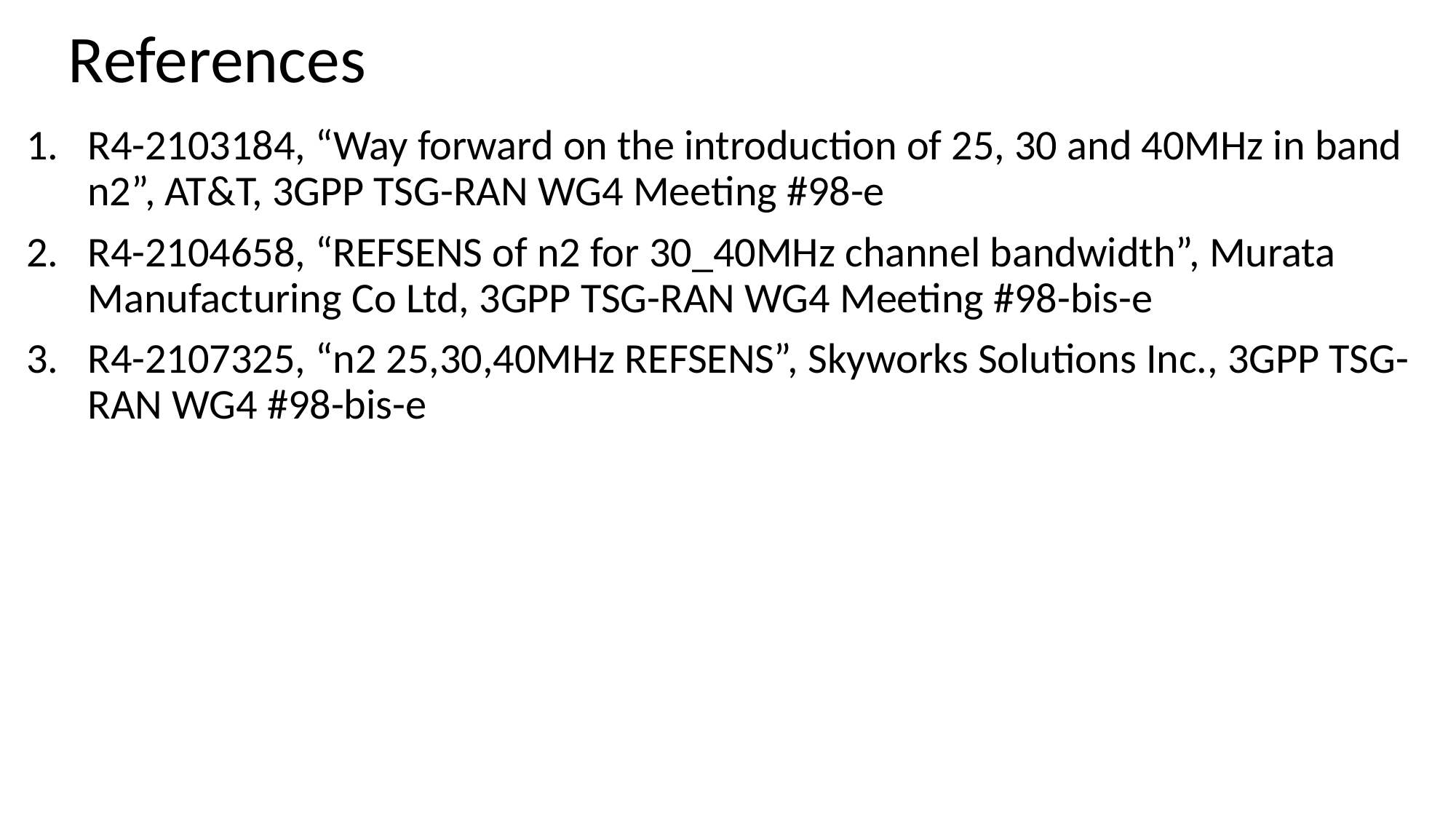

# References
R4-2103184, “Way forward on the introduction of 25, 30 and 40MHz in band n2”, AT&T, 3GPP TSG-RAN WG4 Meeting #98-e
R4-2104658, “REFSENS of n2 for 30_40MHz channel bandwidth”, Murata Manufacturing Co Ltd, 3GPP TSG-RAN WG4 Meeting #98-bis-e
R4-2107325, “n2 25,30,40MHz REFSENS”, Skyworks Solutions Inc., 3GPP TSG-RAN WG4 #98-bis-e